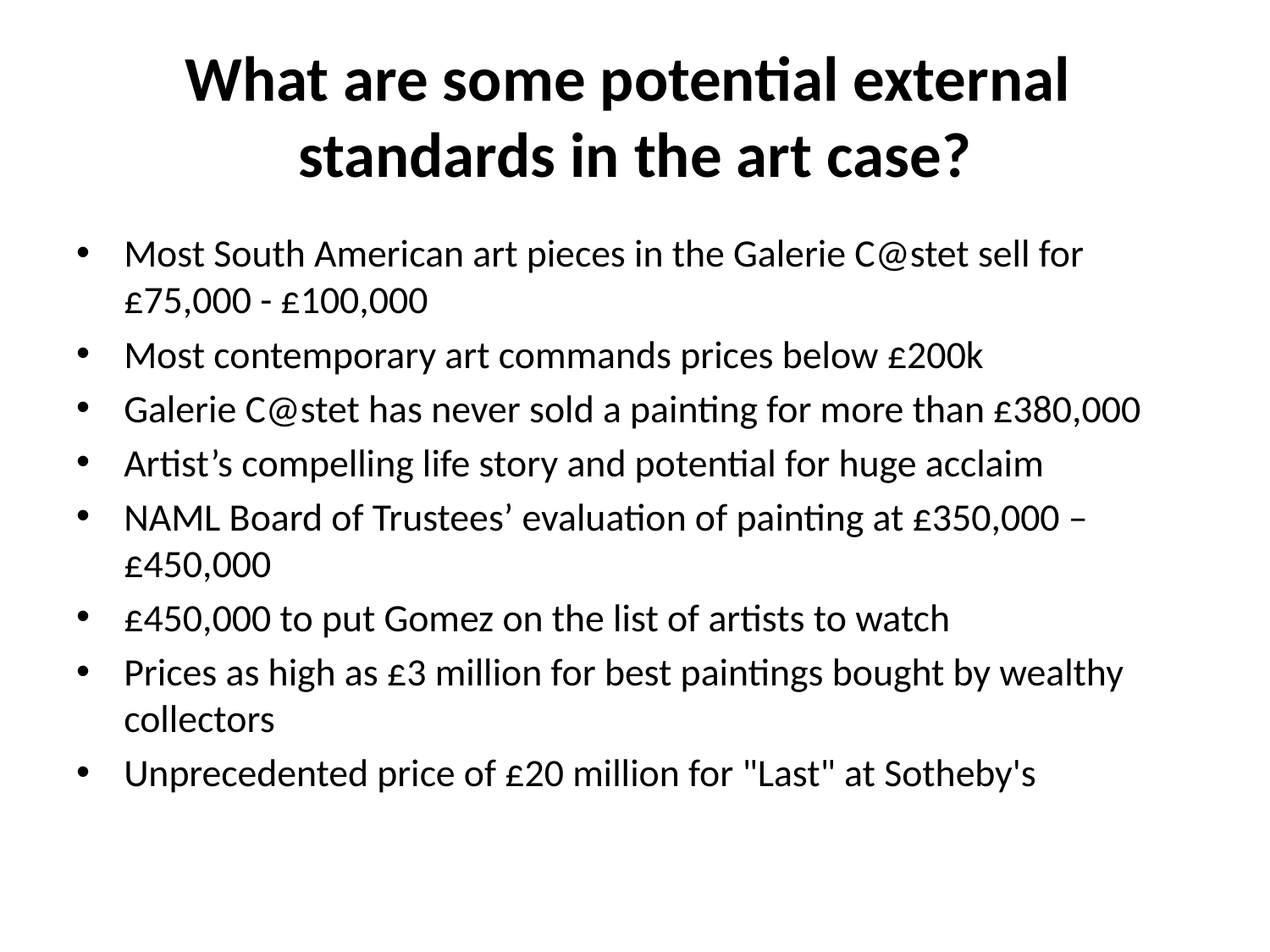

What are some potential external
standards in the art case?
Most South American art pieces in the Galerie C@stet sell for £75,000 - £100,000
Most contemporary art commands prices below £200k
Galerie C@stet has never sold a painting for more than £380,000
Artist’s compelling life story and potential for huge acclaim
NAML Board of Trustees’ evaluation of painting at £350,000 – £450,000
£450,000 to put Gomez on the list of artists to watch
Prices as high as £3 million for best paintings bought by wealthy collectors
Unprecedented price of £20 million for "Last" at Sotheby's